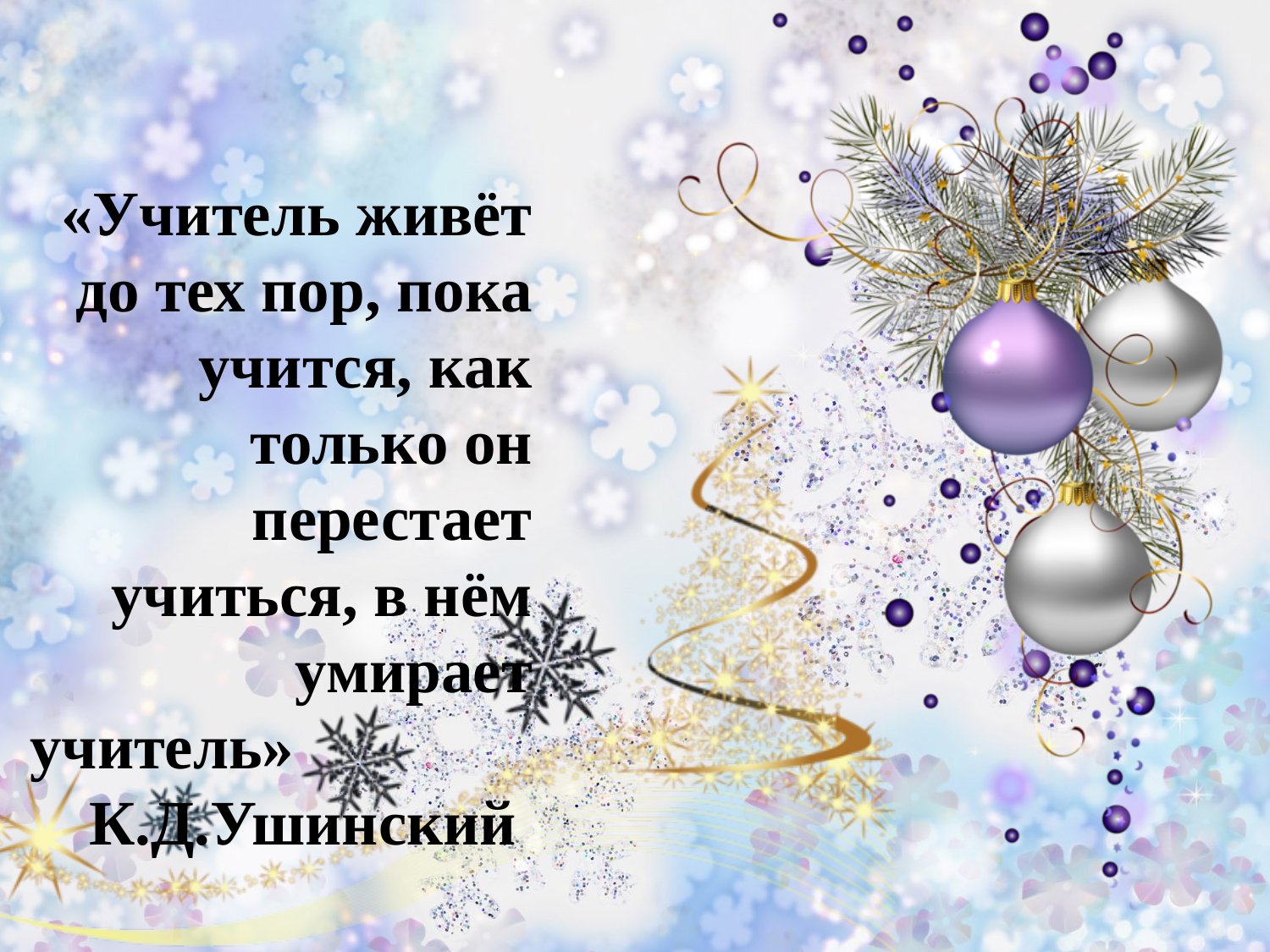

«Учитель живёт до тех пор, пока учится, как только он перестает учиться, в нём умирает учитель»                К.Д.Ушинский